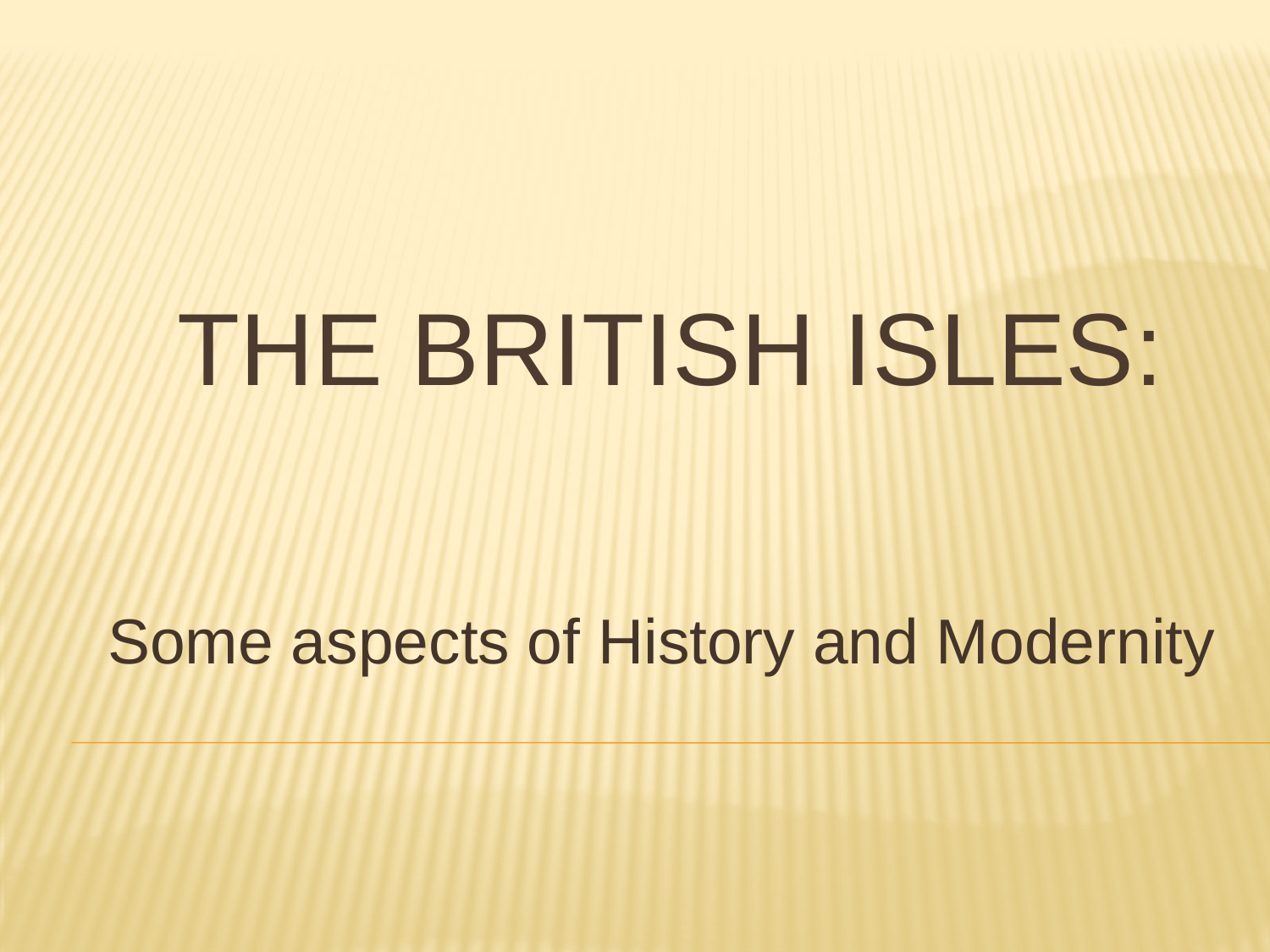

# The british isles:
Some aspects of History and Modernity